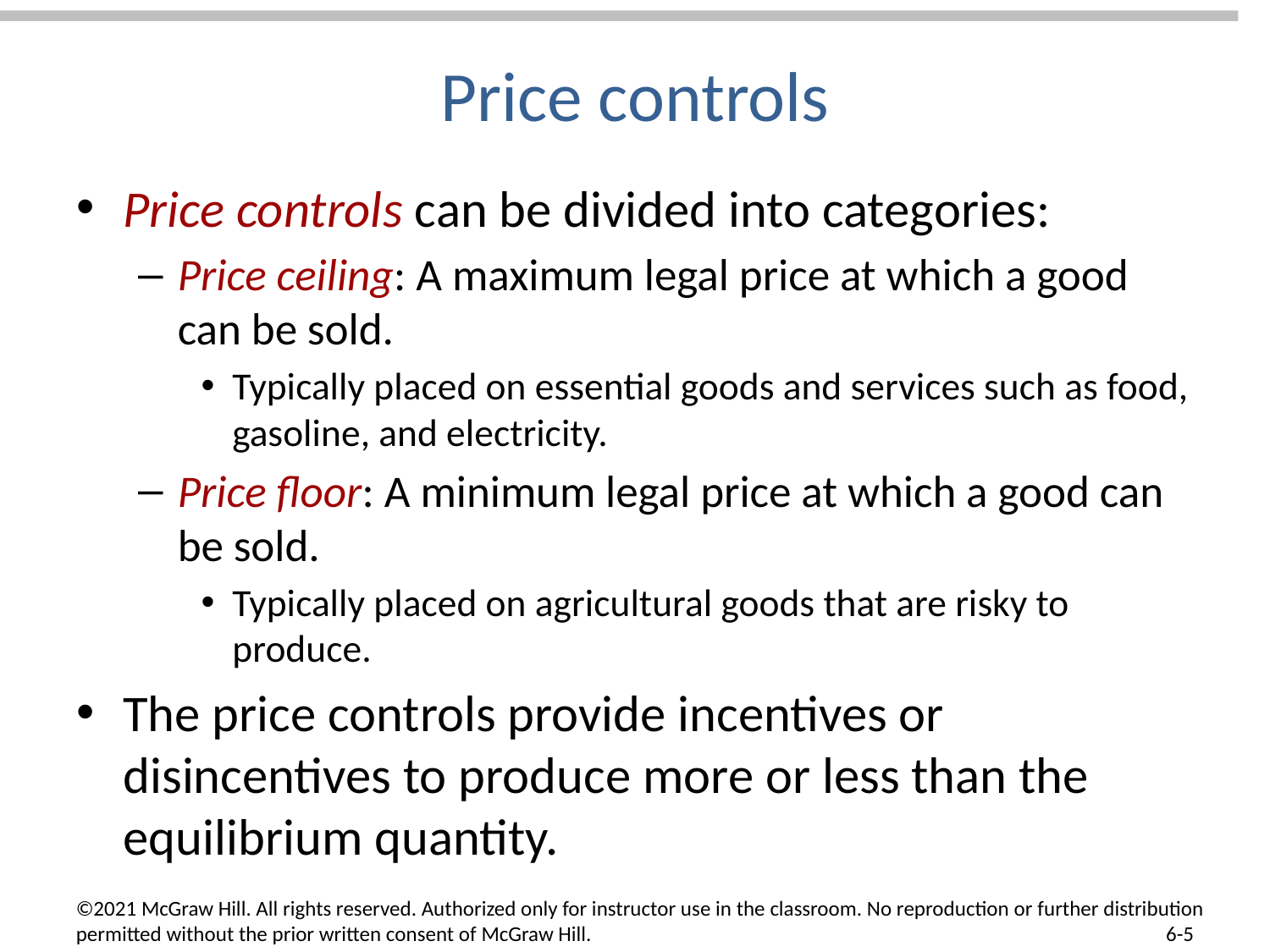

# Price controls
Price controls can be divided into categories:
Price ceiling: A maximum legal price at which a good can be sold.
Typically placed on essential goods and services such as food, gasoline, and electricity.
Price floor: A minimum legal price at which a good can be sold.
Typically placed on agricultural goods that are risky to produce.
The price controls provide incentives or disincentives to produce more or less than the equilibrium quantity.